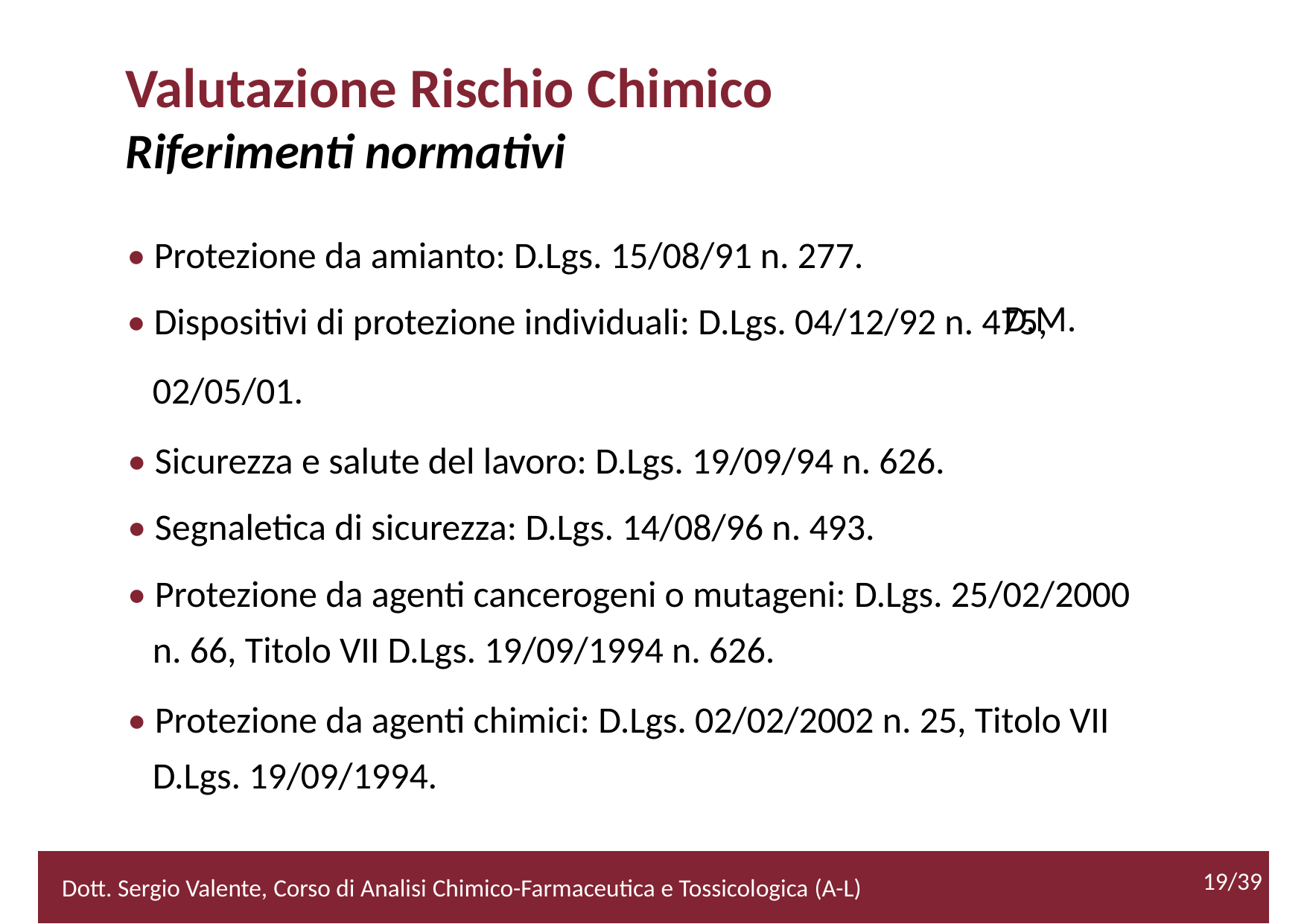

Valutazione Rischio Chimico
Riferimenti normativi
• Protezione da amianto: D.Lgs. 15/08/91 n. 277.

• Dispositivi di protezione individuali: D.Lgs. 04/12/92 n. 475,
D.M.
		02/05/01.

• Sicurezza e salute del lavoro: D.Lgs. 19/09/94 n. 626.

• Segnaletica di sicurezza: D.Lgs. 14/08/96 n. 493.

• Protezione da agenti cancerogeni o mutageni: D.Lgs. 25/02/2000

		n. 66, Titolo VII D.Lgs. 19/09/1994 n. 626.

• Protezione da agenti chimici: D.Lgs. 02/02/2002 n. 25, Titolo VII

		D.Lgs. 19/09/1994.

			19/39

19/39
2/52
Dott. Sergio Valente, Corso di Analisi Chimico-Farmaceutica e Tossicologica (A-L)